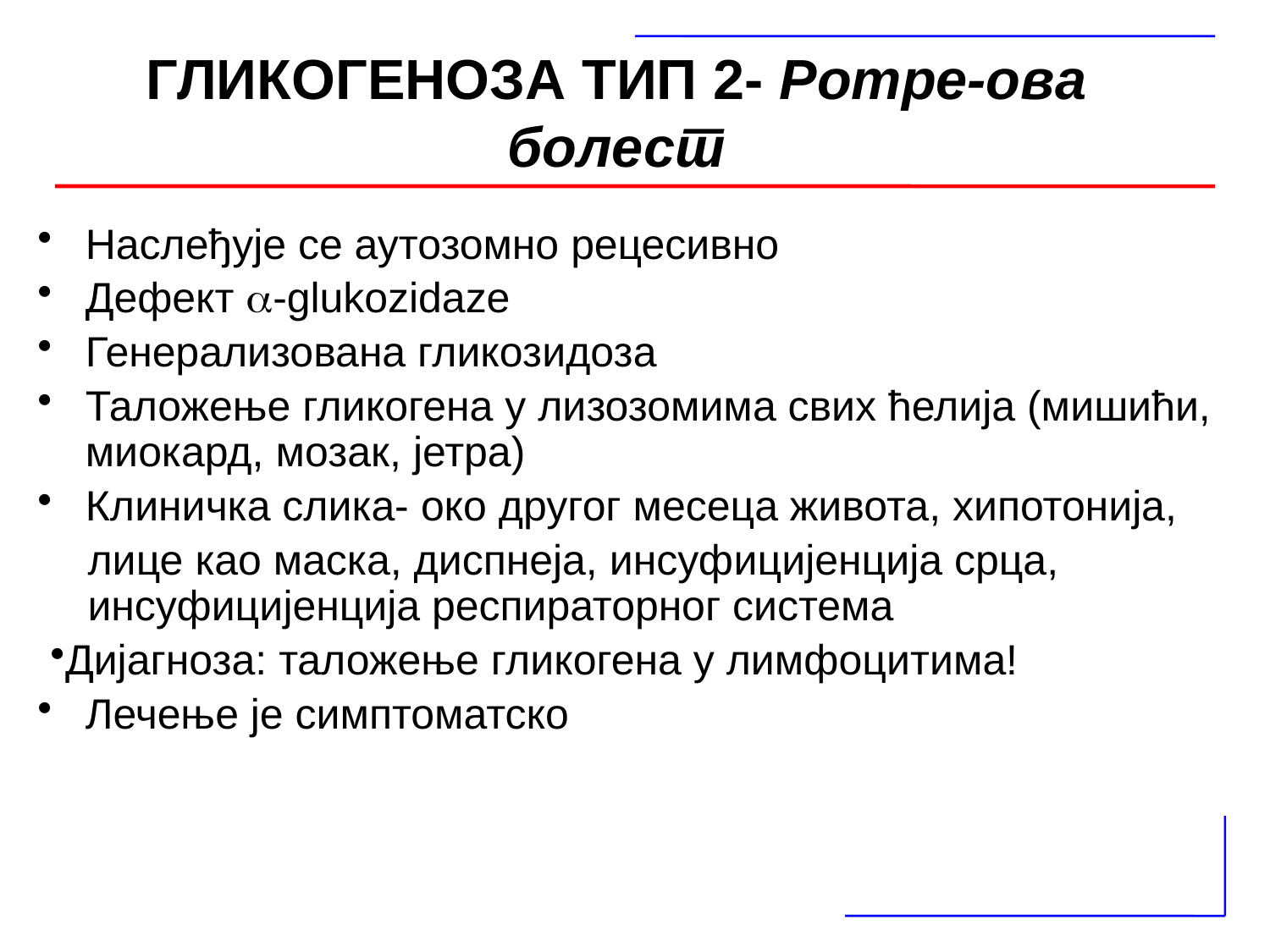

ГЛИКОГЕНОЗА ТИП 2- Pompe-oвa болест
Наслеђује се аутозомно рецесивно
Дефект α-glukozidaze
Генерализована гликозидоза
Таложење гликогена у лизозомима свих ћелија (мишићи, миокард, мозак, јетра)
Клиничка слика- око другог месеца живота, хипотонија,
лице као маска, диспнеја, инсуфицијенција срца, инсуфицијенција респираторног система
Дијагноза: таложење гликогена у лимфоцитима!
Лечење је симптоматско